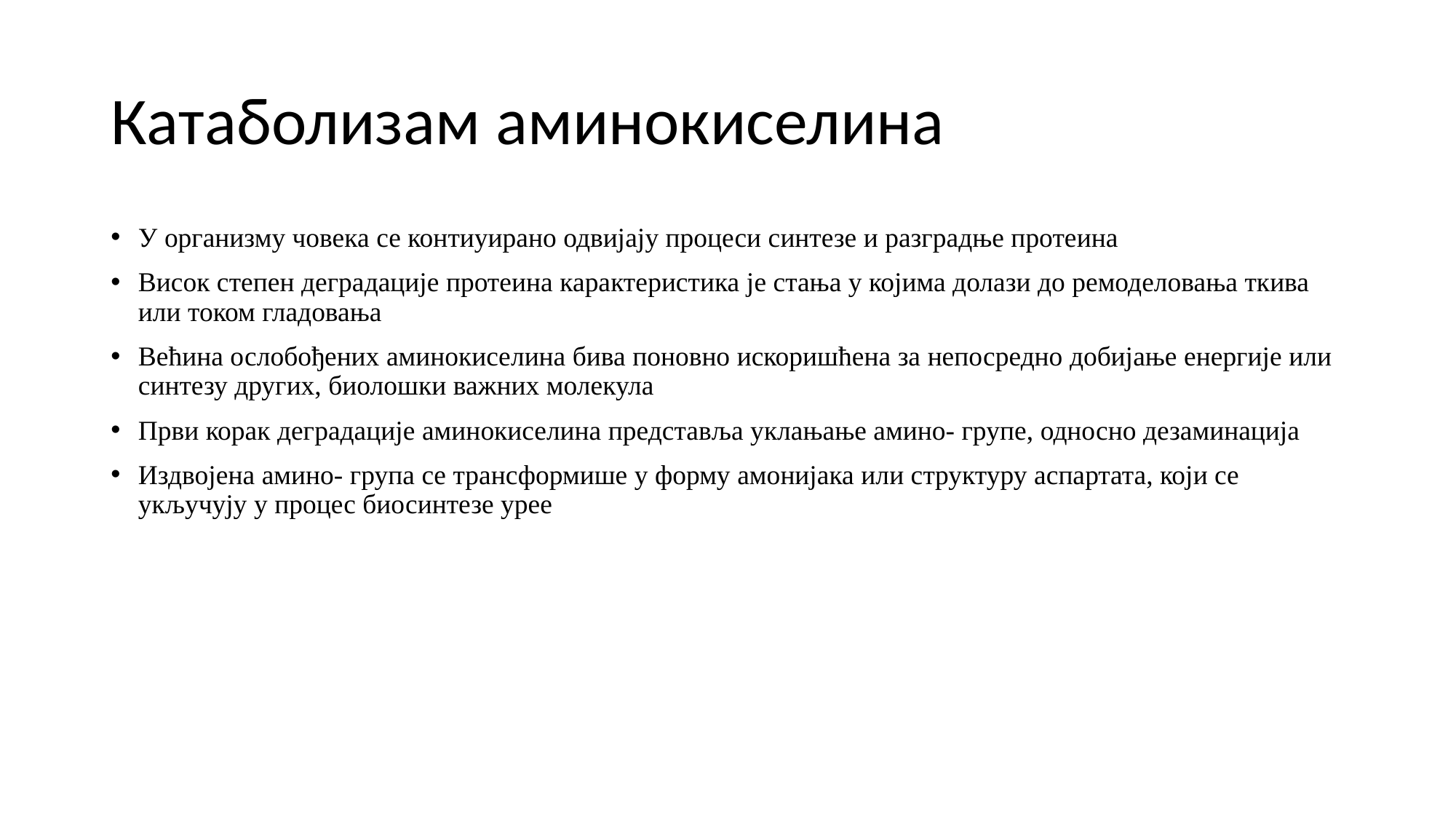

# Катаболизам аминокиселина
У организму човека се контиуирано одвијају процеси синтезе и разградње протеина
Висок степен деградације протеина карактеристика је стања у којима долази до ремоделовања ткива или током гладовања
Већина ослобођених аминокиселина бива поновно искоришћена за непосредно добијање енергије или синтезу других, биолошки важних молекула
Први корак деградације аминокиселина представља уклањање амино- групе, односно дезаминација
Издвојена амино- група се трансформише у форму амонијака или структуру аспартата, који се укључују у процес биосинтезе урее